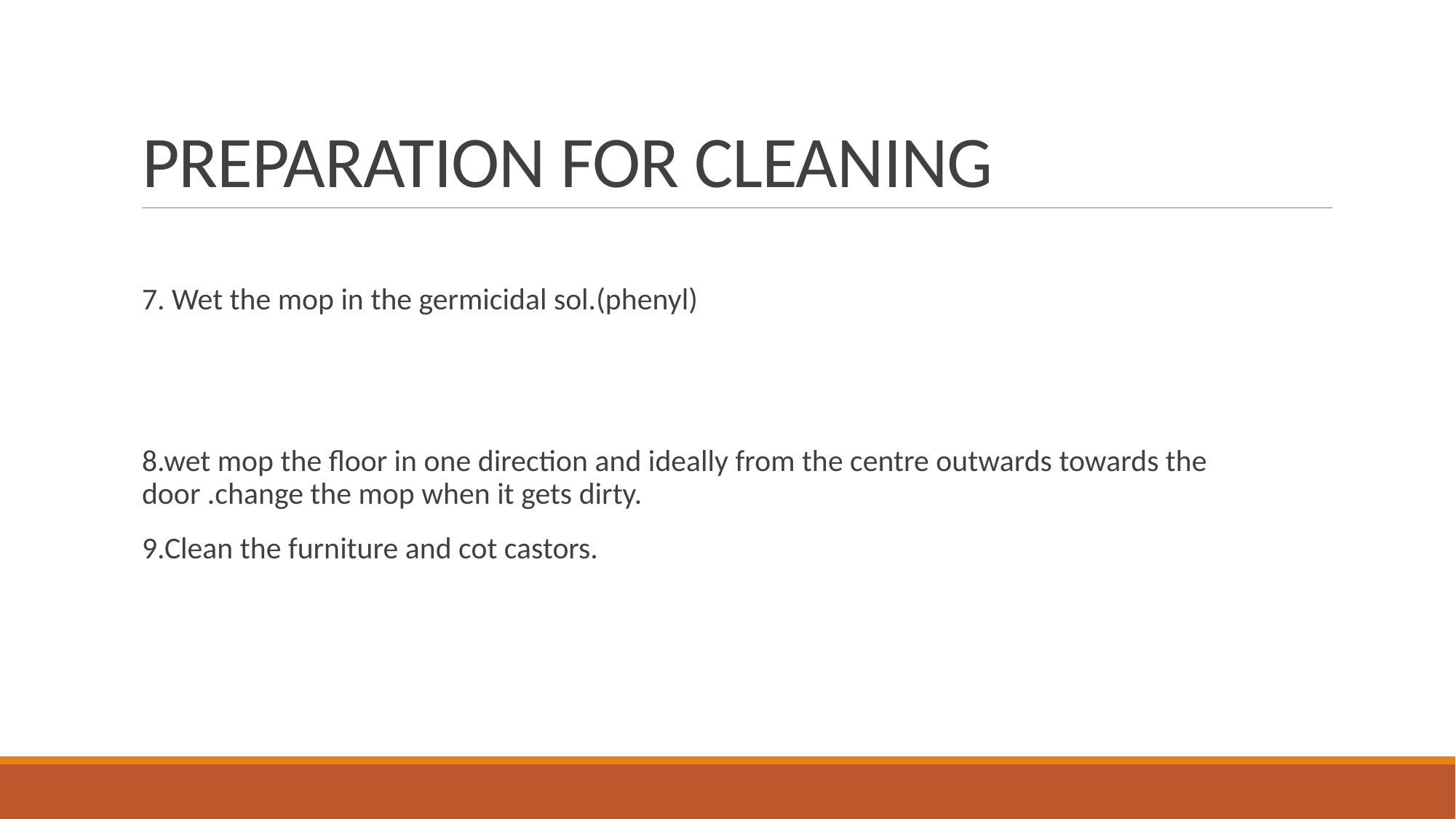

# PREPARATION FOR CLEANING

7. Wet the mop in the germicidal sol.(phenyl)

8.wet mop the floor in one direction and ideally from the centre outwards towards the door .change the mop when it gets dirty.
9.Clean the furniture and cot castors.